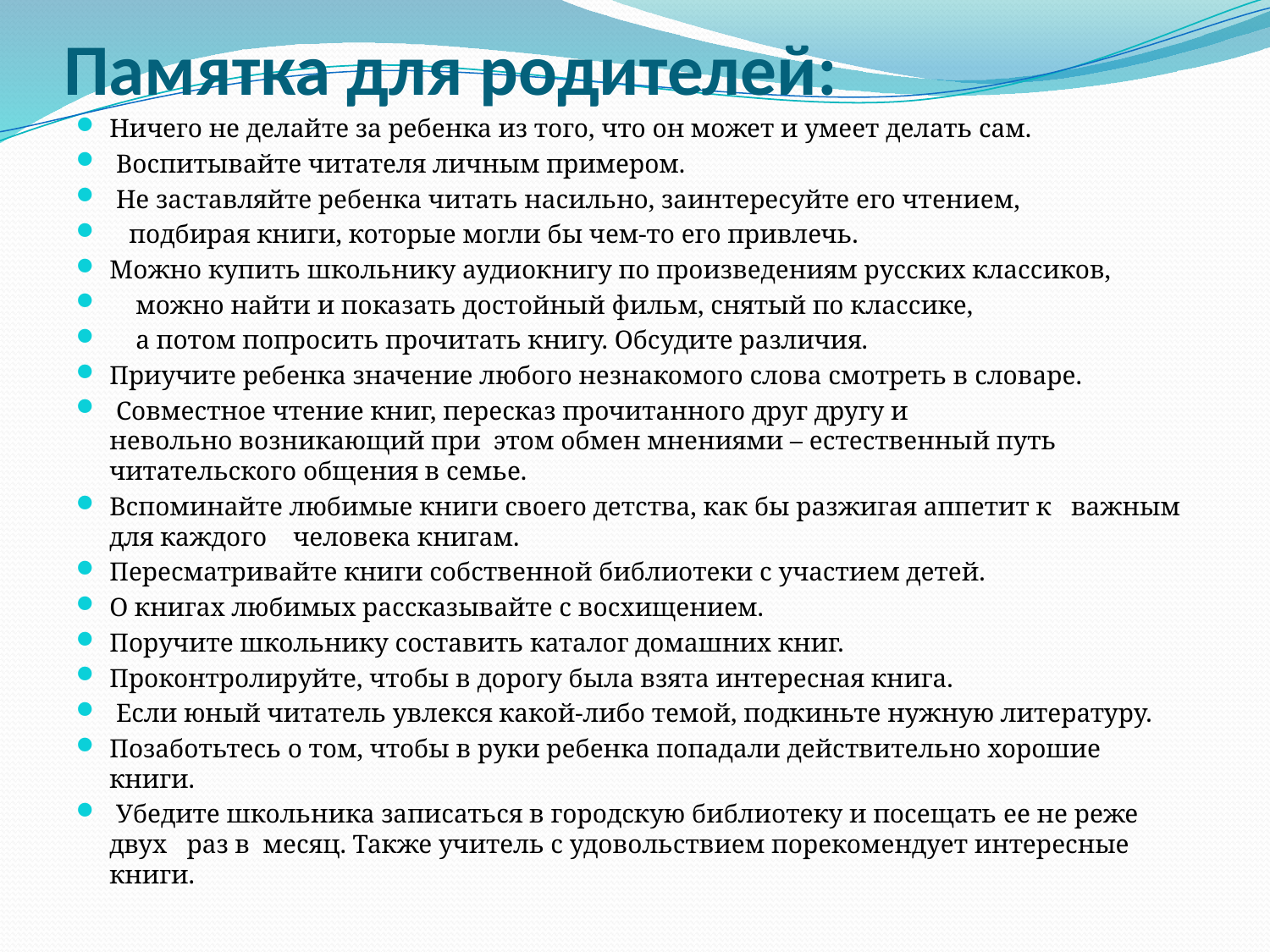

# Памятка для родителей:
Ничего не делайте за ребенка из того, что он может и умеет делать сам.
 Воспитывайте читателя личным примером.
 Не заставляйте ребенка читать насильно, заинтересуйте его чтением,
   подбирая книги, которые могли бы чем-то его привлечь.
Можно купить школьнику аудиокнигу по произведениям русских классиков,
    можно найти и показать достойный фильм, снятый по классике,
    а потом попросить прочитать книгу. Обсудите различия.
Приучите ребенка значение любого незнакомого слова смотреть в словаре.
 Совместное чтение книг, пересказ прочитанного друг другу и невольно возникающий при  этом обмен мнениями – естественный путь читательского общения в семье.
Вспоминайте любимые книги своего детства, как бы разжигая аппетит к   важным для каждого    человека книгам.
Пересматривайте книги собственной библиотеки с участием детей.
О книгах любимых рассказывайте с восхищением.
Поручите школьнику составить каталог домашних книг.
Проконтролируйте, чтобы в дорогу была взята интересная книга.
 Если юный читатель увлекся какой-либо темой, подкиньте нужную литературу.
Позаботьтесь о том, чтобы в руки ребенка попадали действительно хорошие книги.
 Убедите школьника записаться в городскую библиотеку и посещать ее не реже двух   раз в  месяц. Также учитель с удовольствием порекомендует интересные книги.